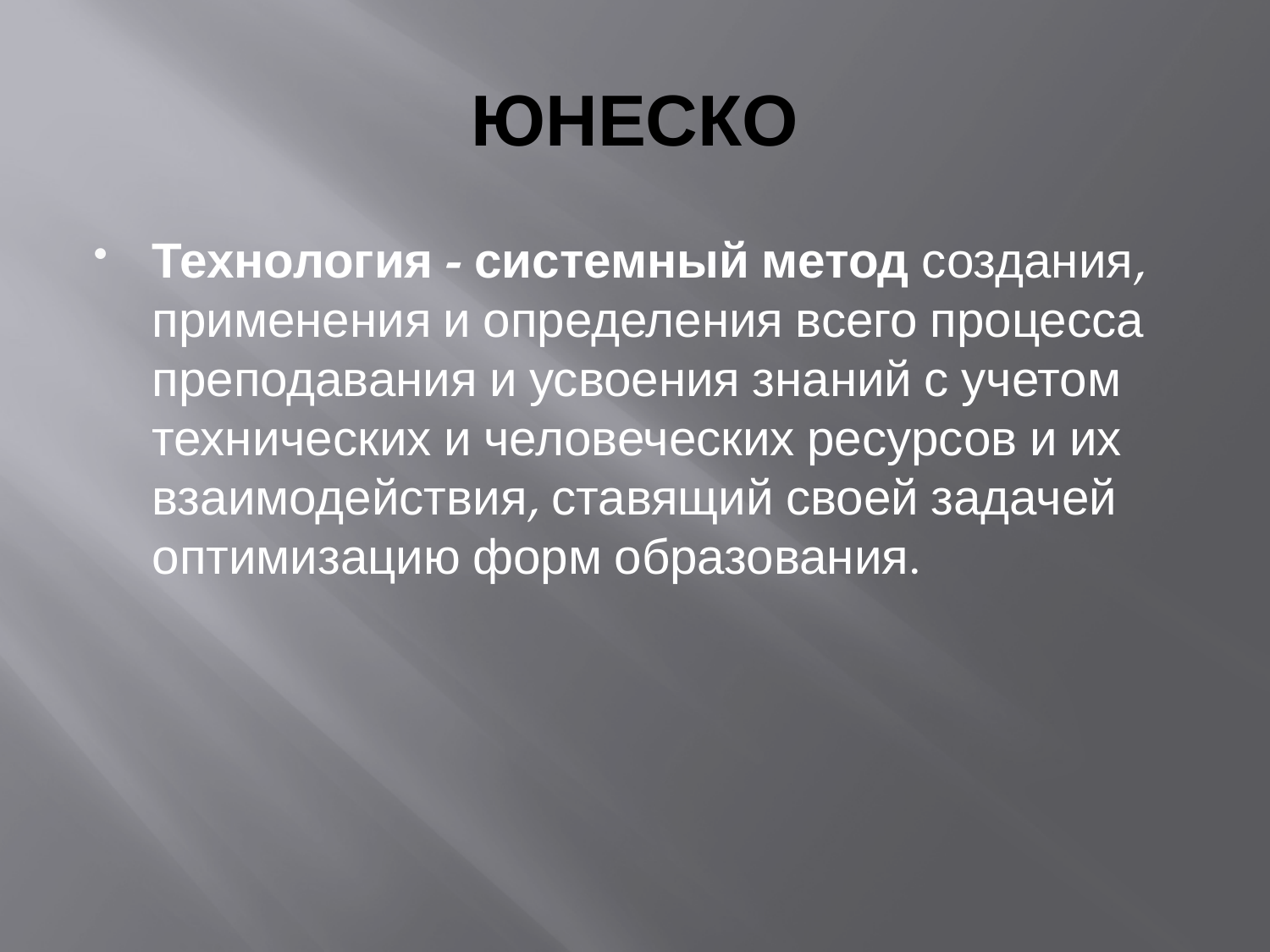

# ЮНЕСКО
Технология - системный метод создания, применения и определения всего процесса преподавания и усвоения знаний с учетом технических и человеческих ресурсов и их взаимодействия, ставящий своей задачей оптимизацию форм образования.